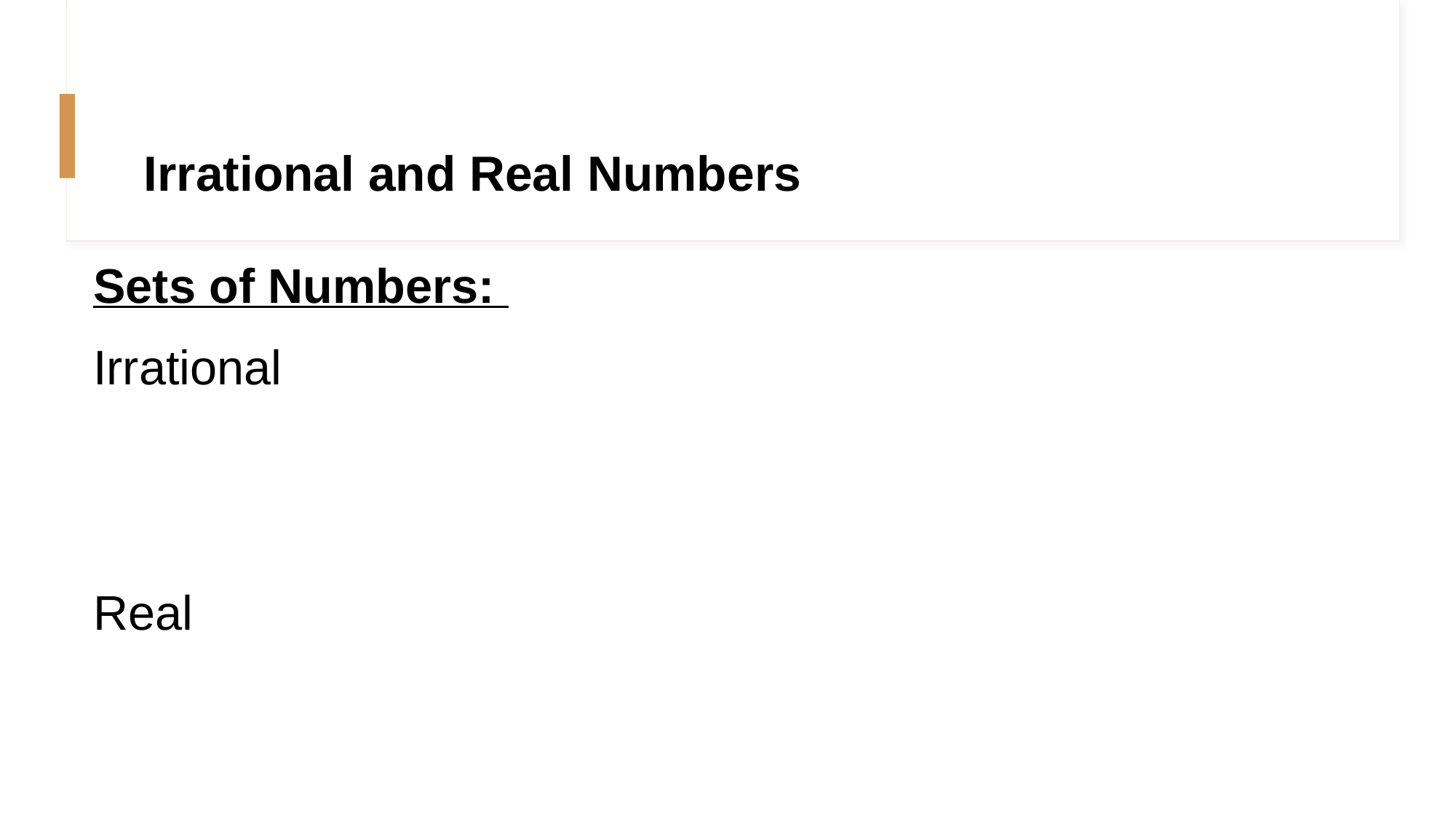

# Irrational and Real Numbers
Sets of Numbers:
Irrational

Real